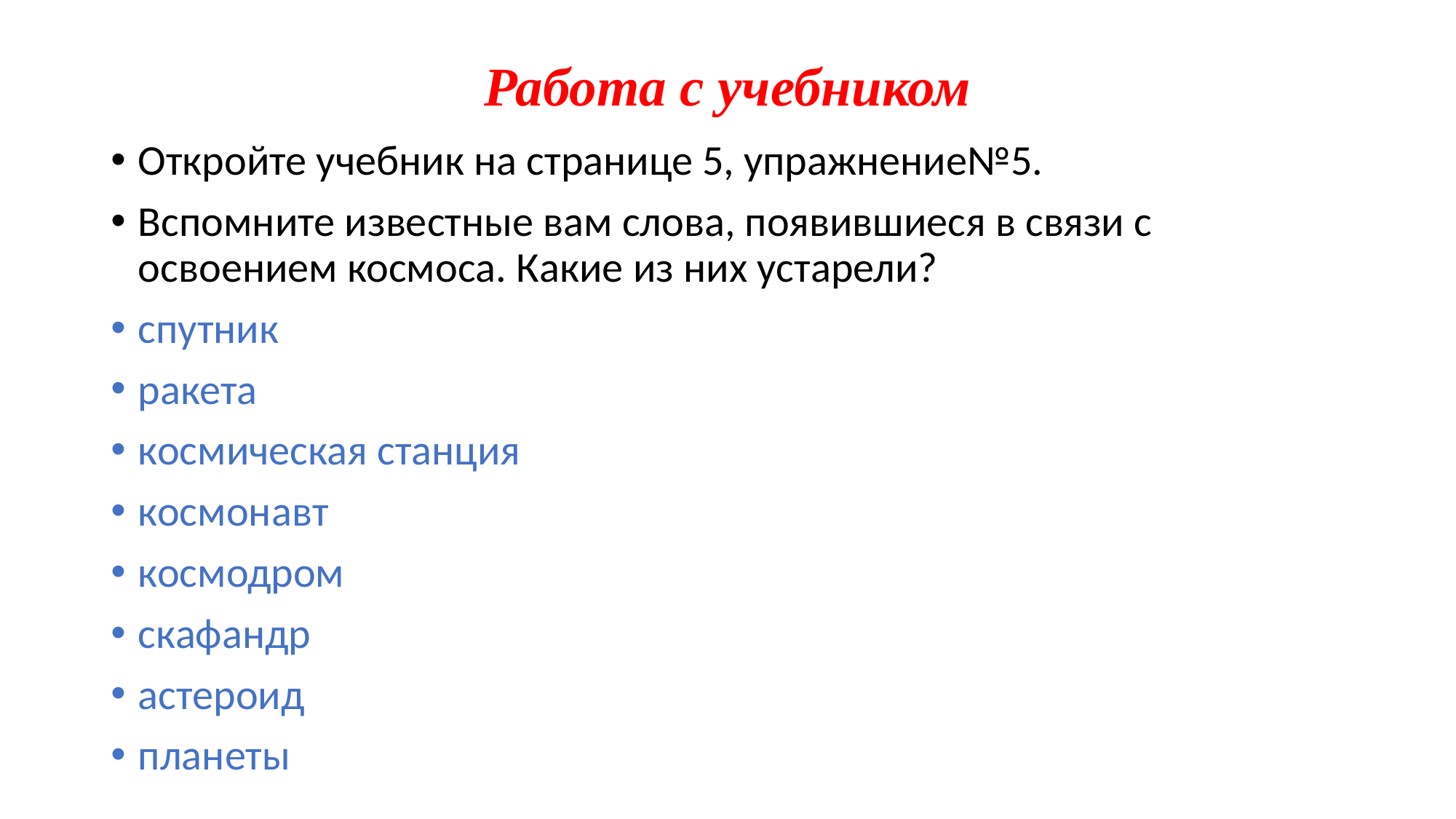

# Работа с учебником
Откройте учебник на странице 5, упражнение№5.
Вспомните известные вам слова, появившиеся в связи с освоением космоса. Какие из них устарели?
спутник
ракета
космическая станция
космонавт
космодром
скафандр
астероид
планеты